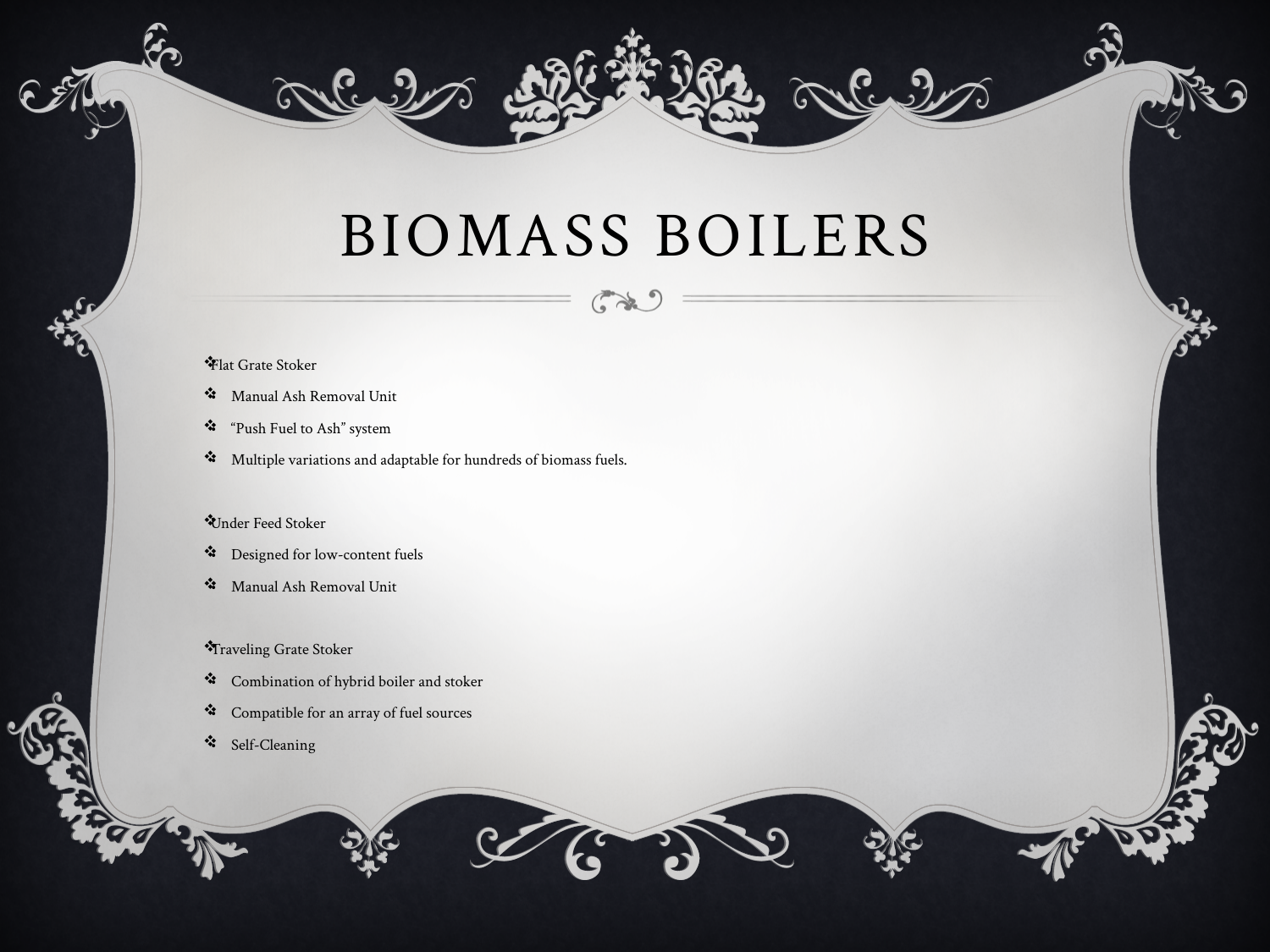

# Biomass Boilers
Flat Grate Stoker
•    Manual Ash Removal Unit
•    “Push Fuel to Ash” system
•    Multiple variations and adaptable for hundreds of biomass fuels.

Under Feed Stoker
•    Designed for low-content fuels
•    Manual Ash Removal Unit

Traveling Grate Stoker
•    Combination of hybrid boiler and stoker
•    Compatible for an array of fuel sources
•    Self-Cleaning